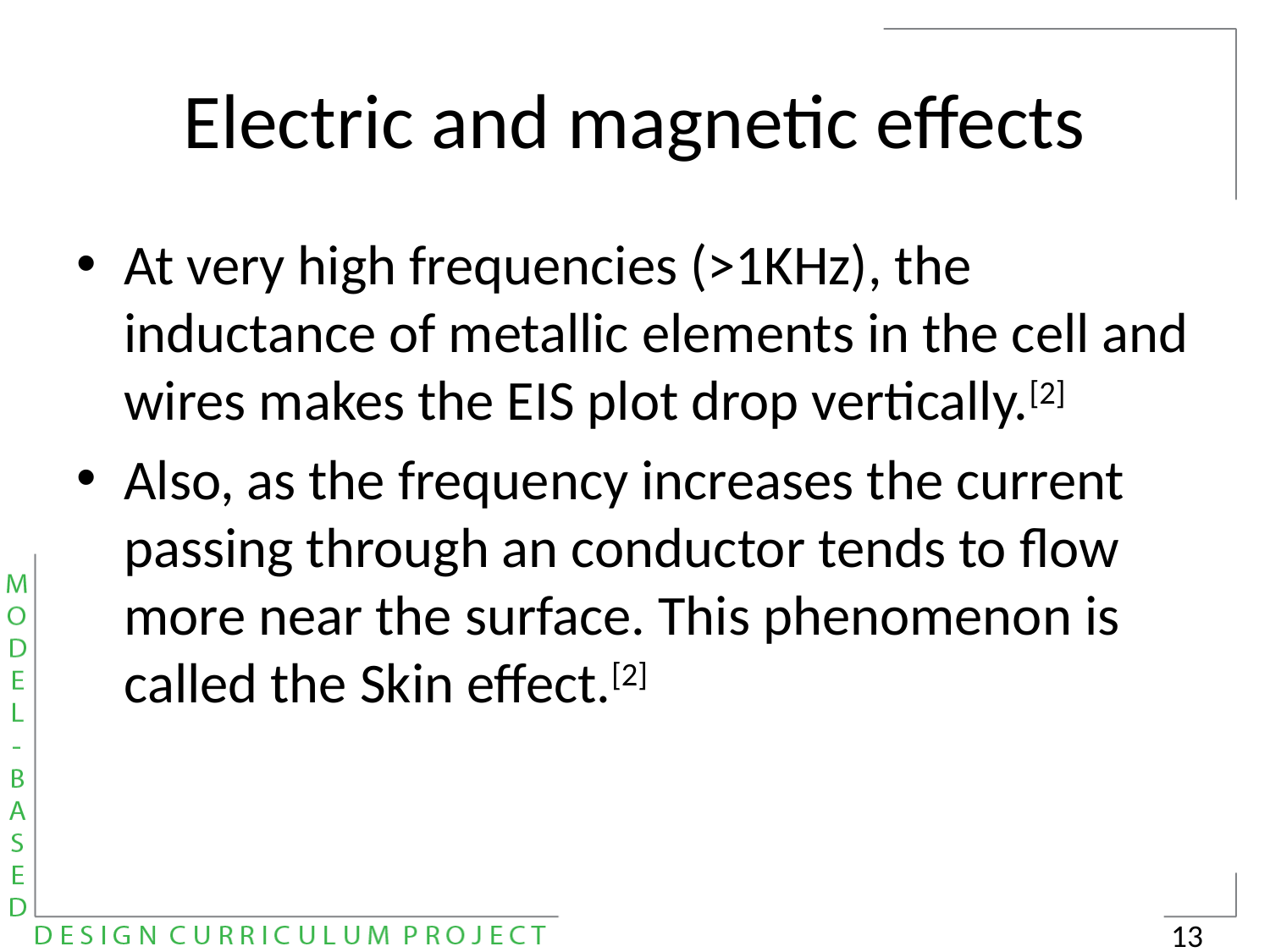

# Electric and magnetic effects
At very high frequencies (>1KHz), the inductance of metallic elements in the cell and wires makes the EIS plot drop vertically.[2]
Also, as the frequency increases the current passing through an conductor tends to flow more near the surface. This phenomenon is called the Skin effect.[2]